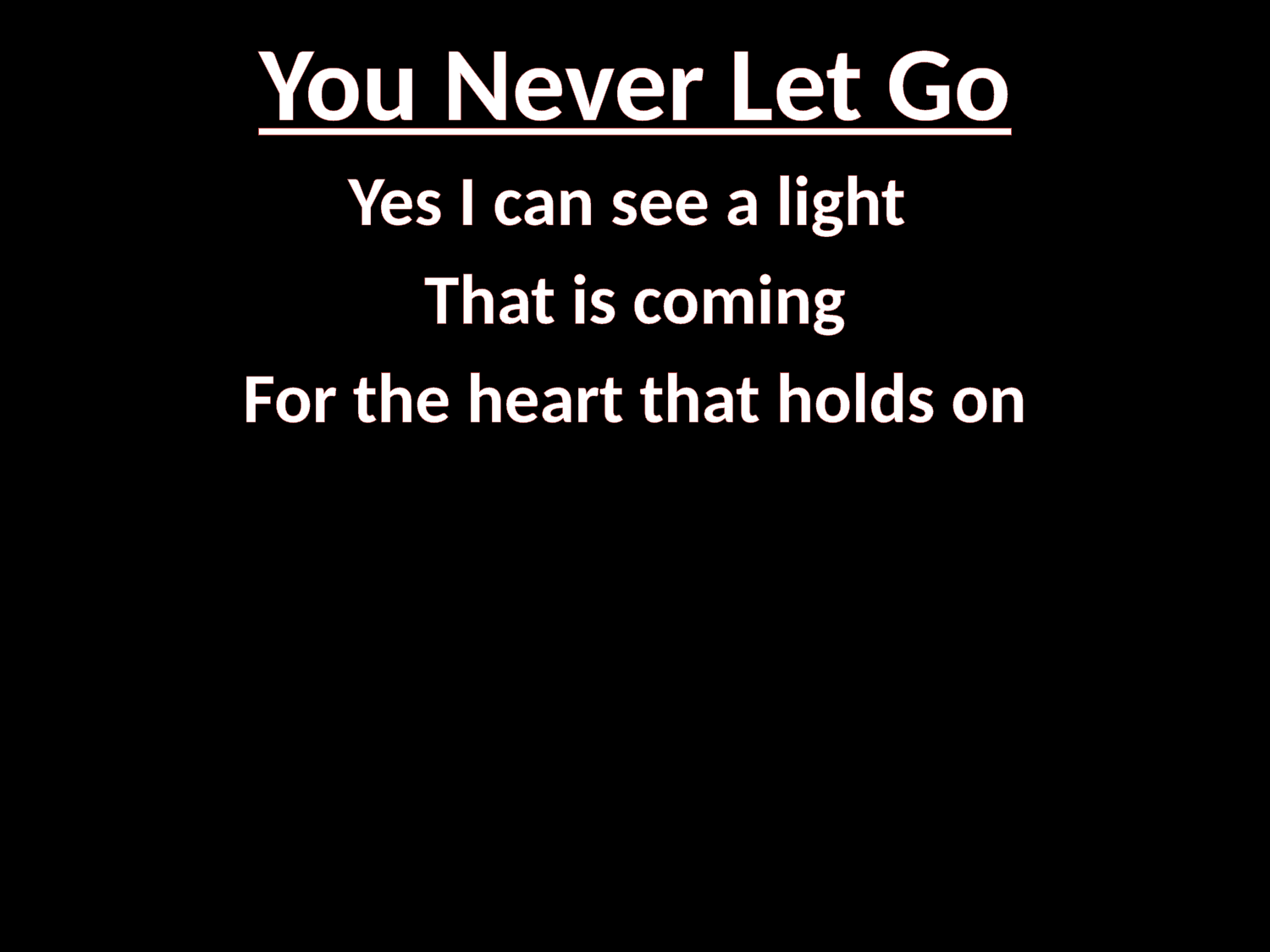

# You Never Let Go
Yes I can see a light
That is coming
For the heart that holds on